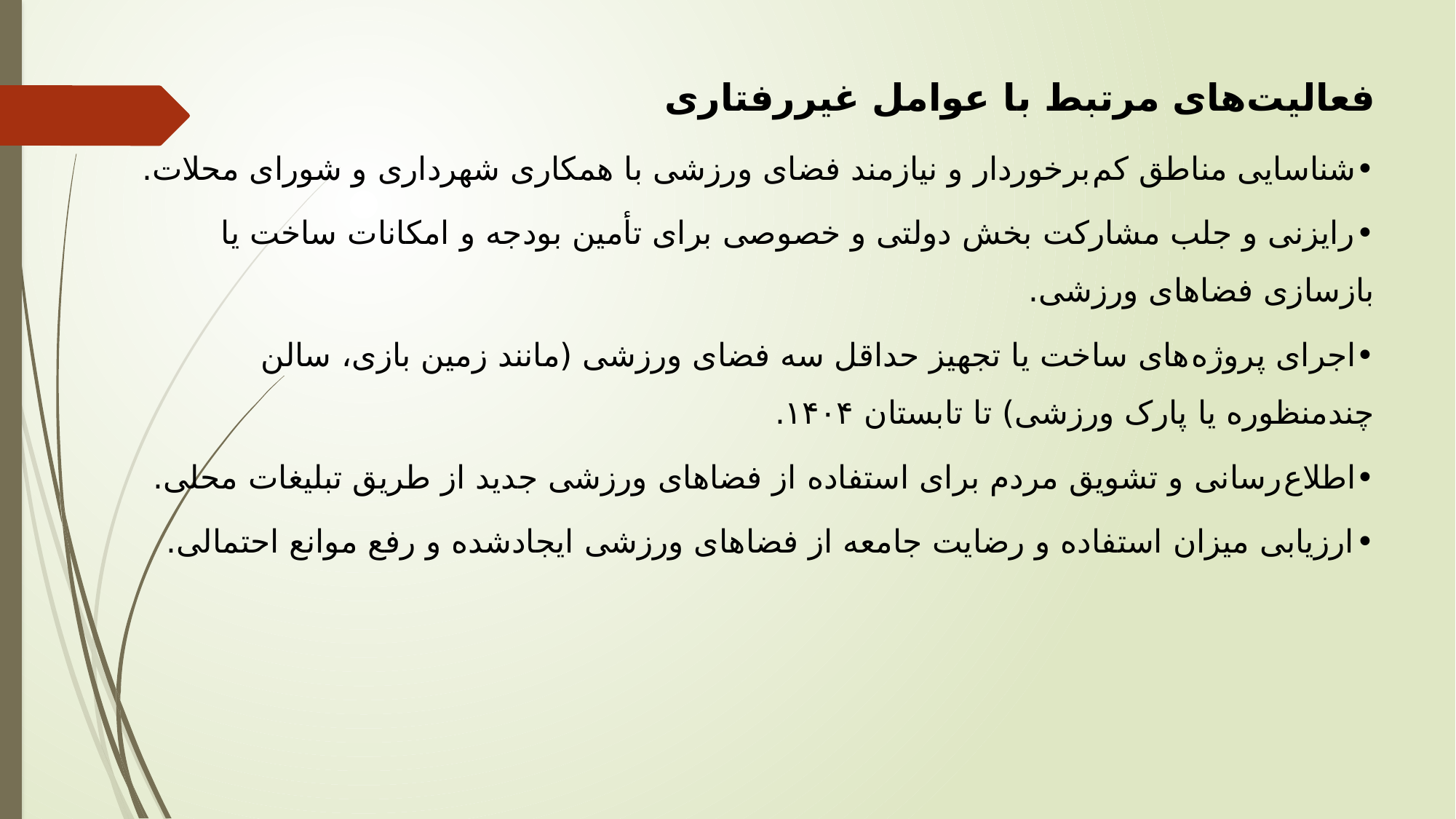

فعالیت‌های مرتبط با عوامل غیررفتاری
•	شناسایی مناطق کم‌برخوردار و نیازمند فضای ورزشی با همکاری شهرداری و شورای محلات.
•	رایزنی و جلب مشارکت بخش دولتی و خصوصی برای تأمین بودجه و امکانات ساخت یا بازسازی فضاهای ورزشی.
•	اجرای پروژه‌های ساخت یا تجهیز حداقل سه فضای ورزشی (مانند زمین بازی، سالن چندمنظوره یا پارک ورزشی) تا تابستان ۱۴۰۴.
•	اطلاع‌رسانی و تشویق مردم برای استفاده از فضاهای ورزشی جدید از طریق تبلیغات محلی.
•	ارزیابی میزان استفاده و رضایت جامعه از فضاهای ورزشی ایجادشده و رفع موانع احتمالی.